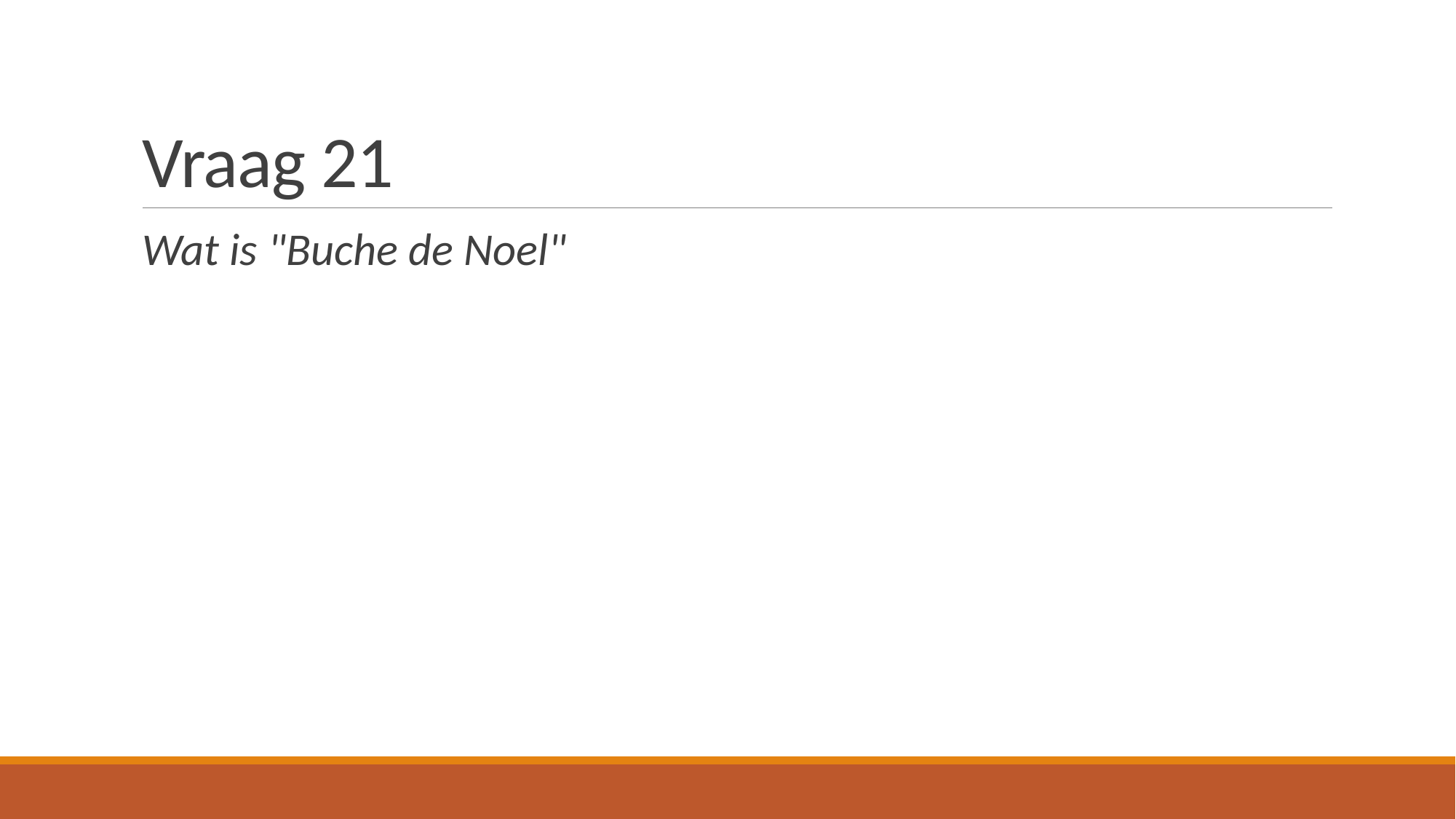

# Vraag 21
Wat is "Buche de Noel"